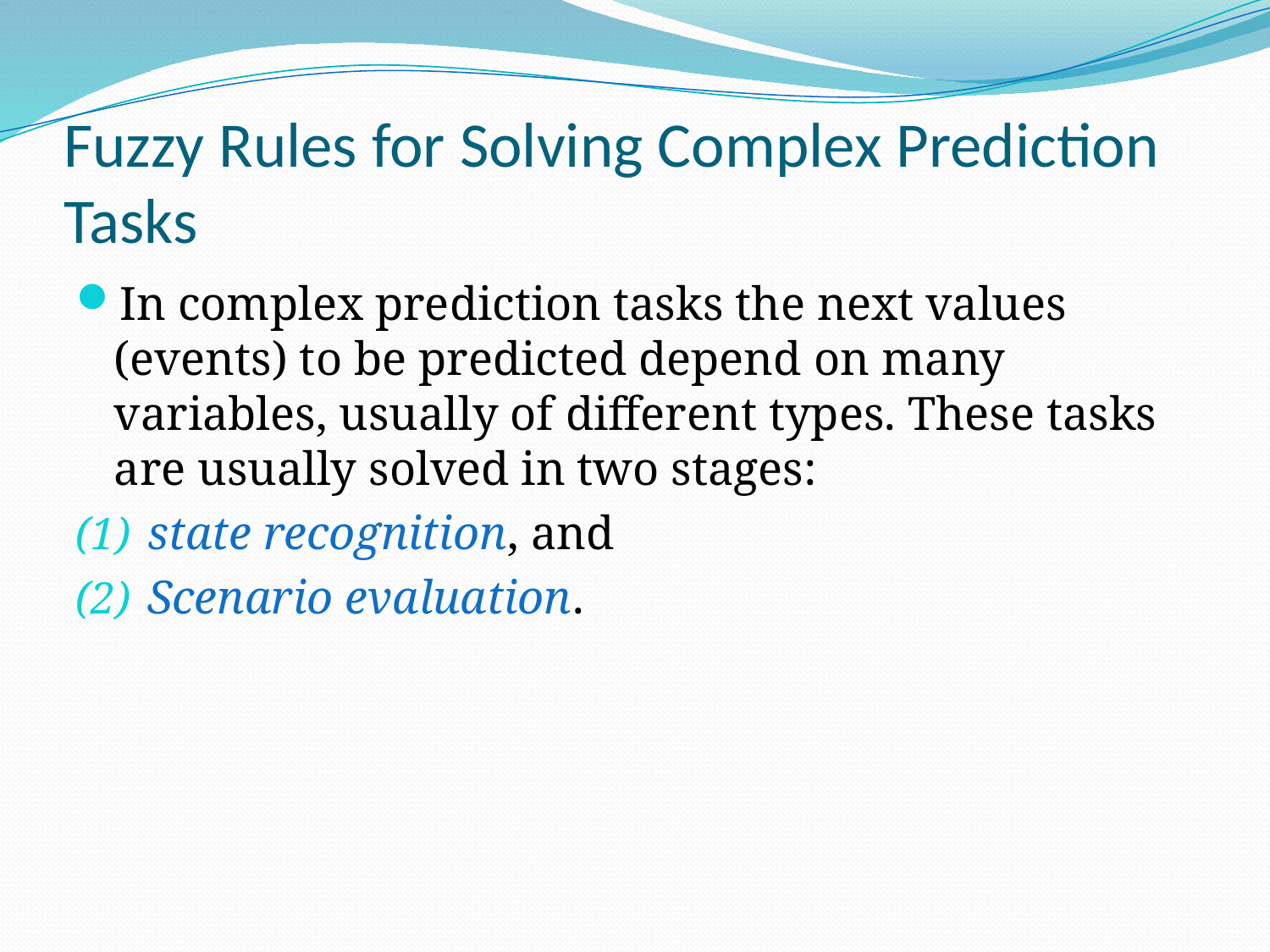

# Fuzzy Rules for Solving Complex Prediction Tasks
In complex prediction tasks the next values (events) to be predicted depend on many variables, usually of different types. These tasks are usually solved in two stages:
state recognition, and
Scenario evaluation.